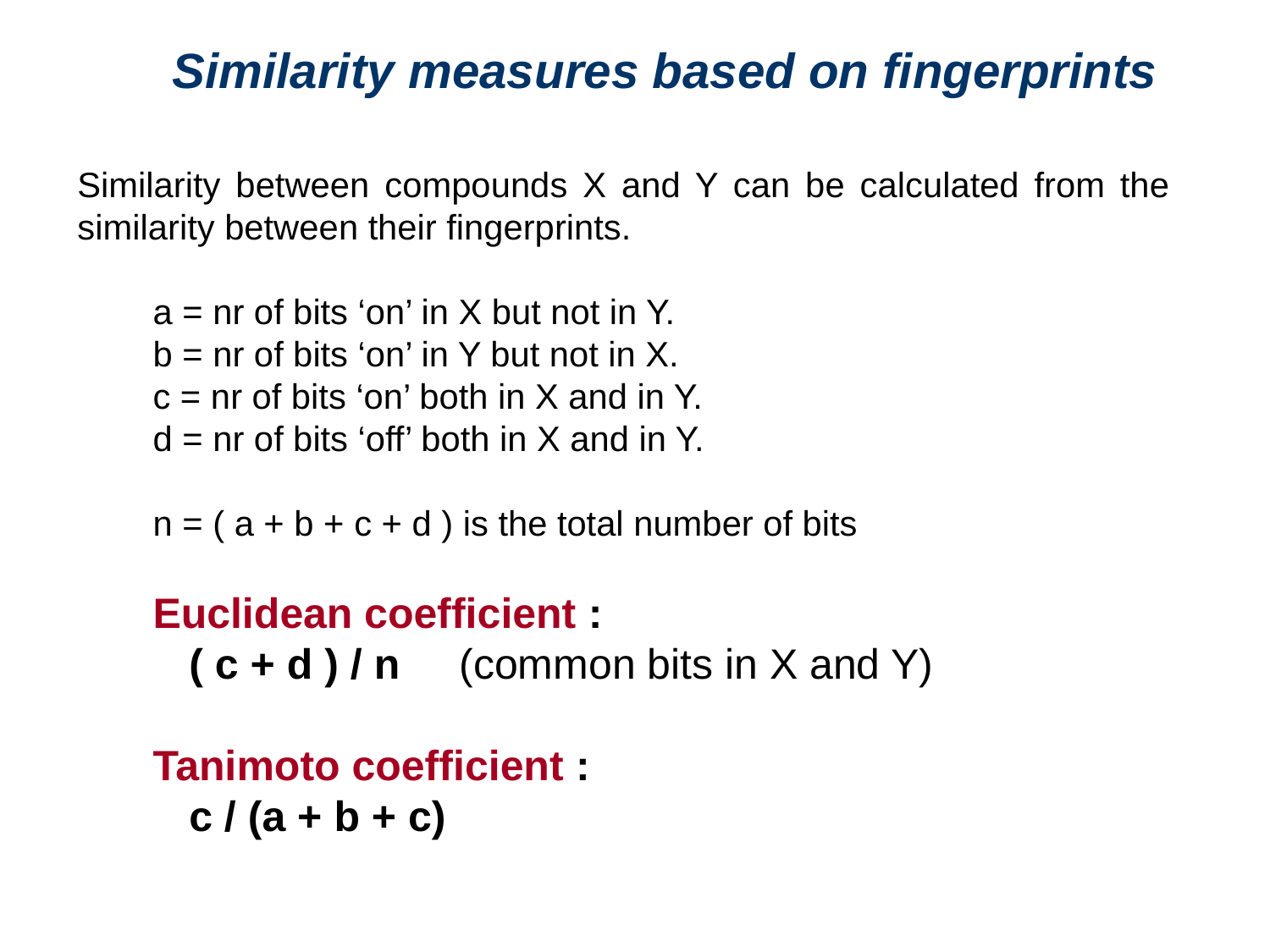

Similarity measures based on fingerprints

Similarity between compounds X and Y can be calculated from the similarity between their fingerprints.

a = nr of bits ‘on’ in X but not in Y.
b = nr of bits ‘on’ in Y but not in X.
c = nr of bits ‘on’ both in X and in Y.
d = nr of bits ‘off’ both in X and in Y.

n = ( a + b + c + d ) is the total number of bits

Euclidean coefficient :
	( c + d ) / n     (common bits in X and Y)

Tanimoto coefficient :
	c / (a + b + c)